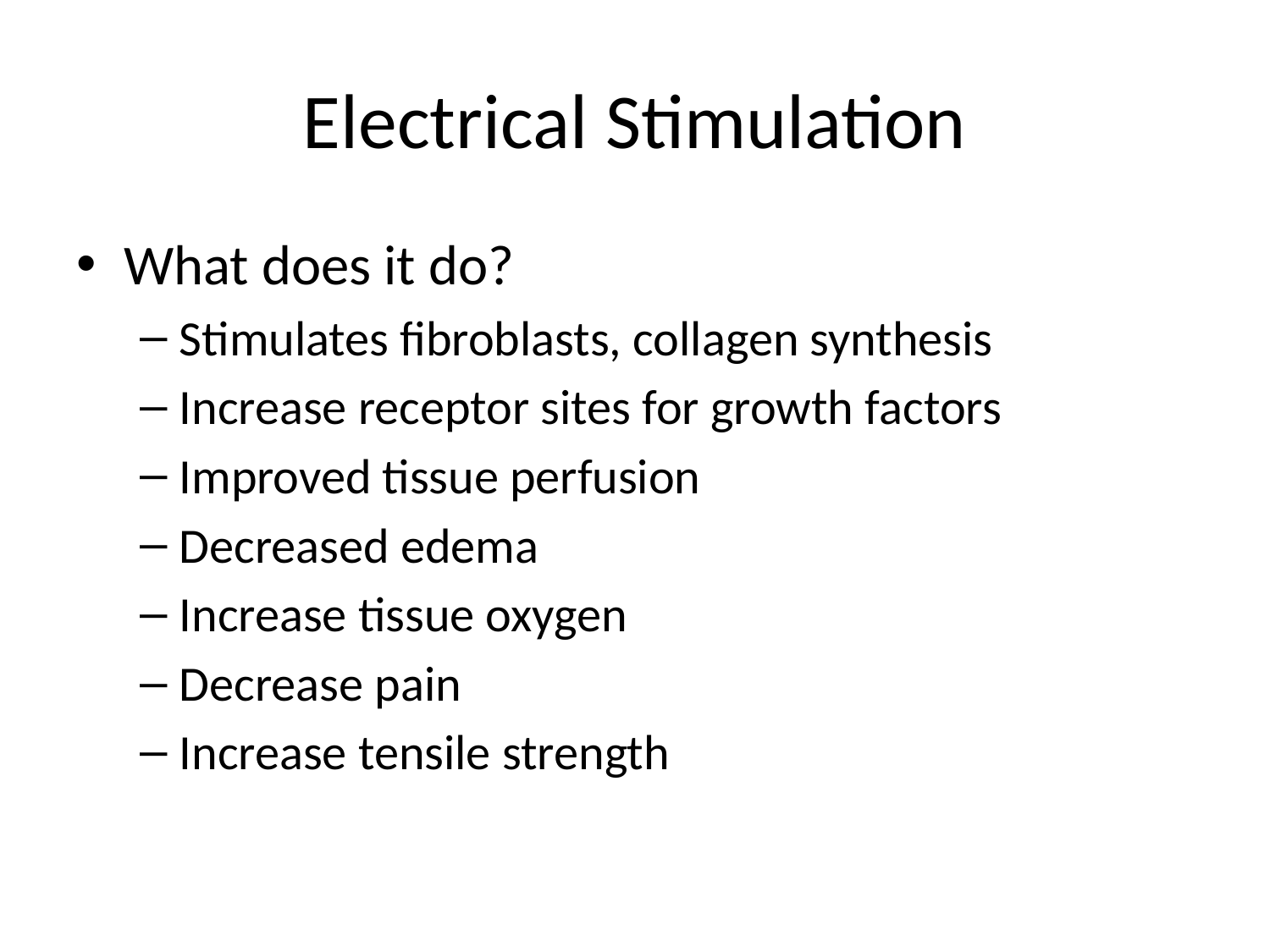

# Electrical Stimulation
What does it do?
Stimulates fibroblasts, collagen synthesis
Increase receptor sites for growth factors
Improved tissue perfusion
Decreased edema
Increase tissue oxygen
Decrease pain
Increase tensile strength